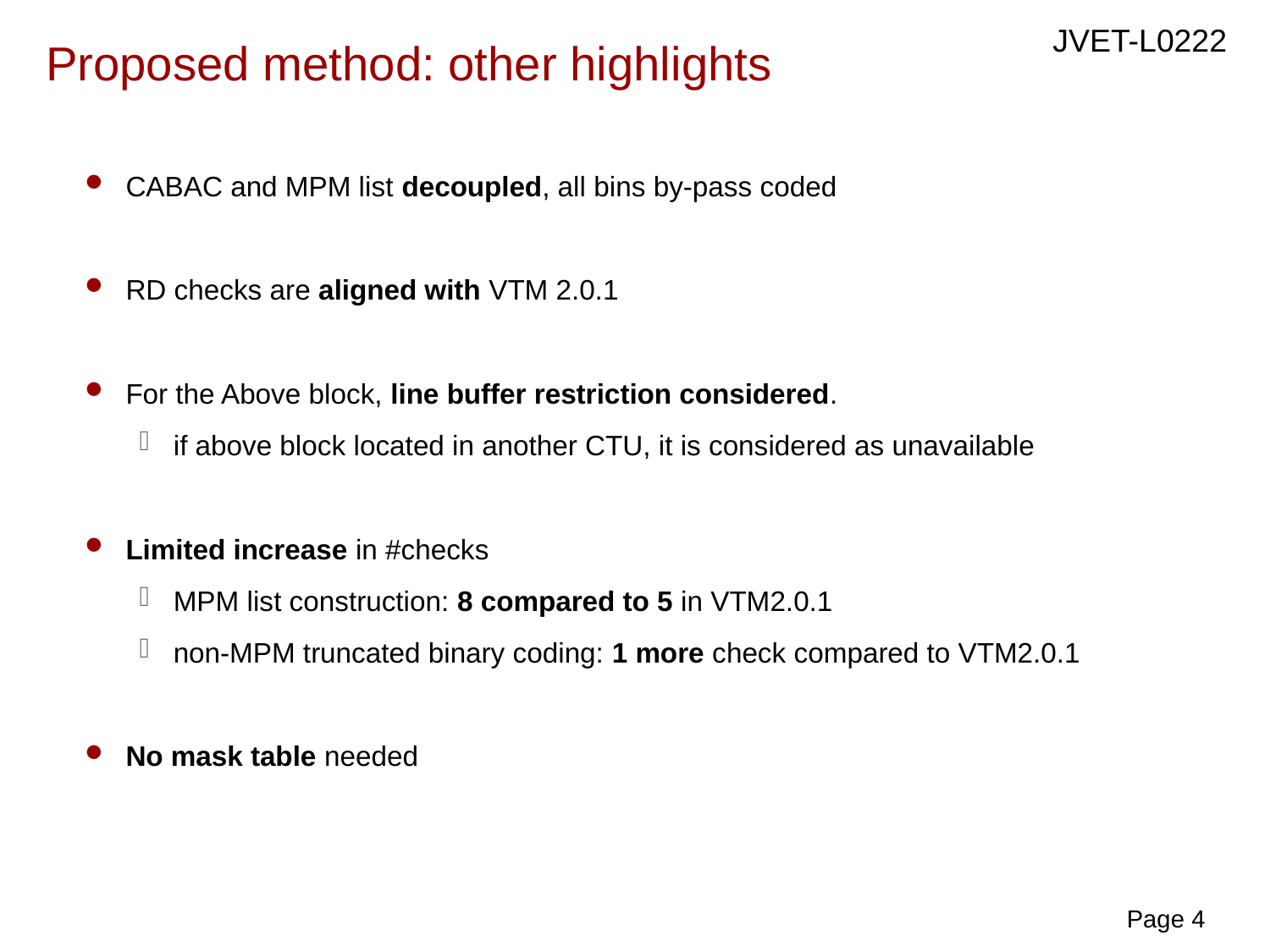

# Proposed method: other highlights
CABAC and MPM list decoupled, all bins by-pass coded

RD checks are aligned with VTM 2.0.1

For the Above block, line buffer restriction considered.
if above block located in another CTU, it is considered as unavailable

Limited increase in #checks
MPM list construction: 8 compared to 5 in VTM2.0.1
non-MPM truncated binary coding: 1 more check compared to VTM2.0.1

No mask table needed

Page 4